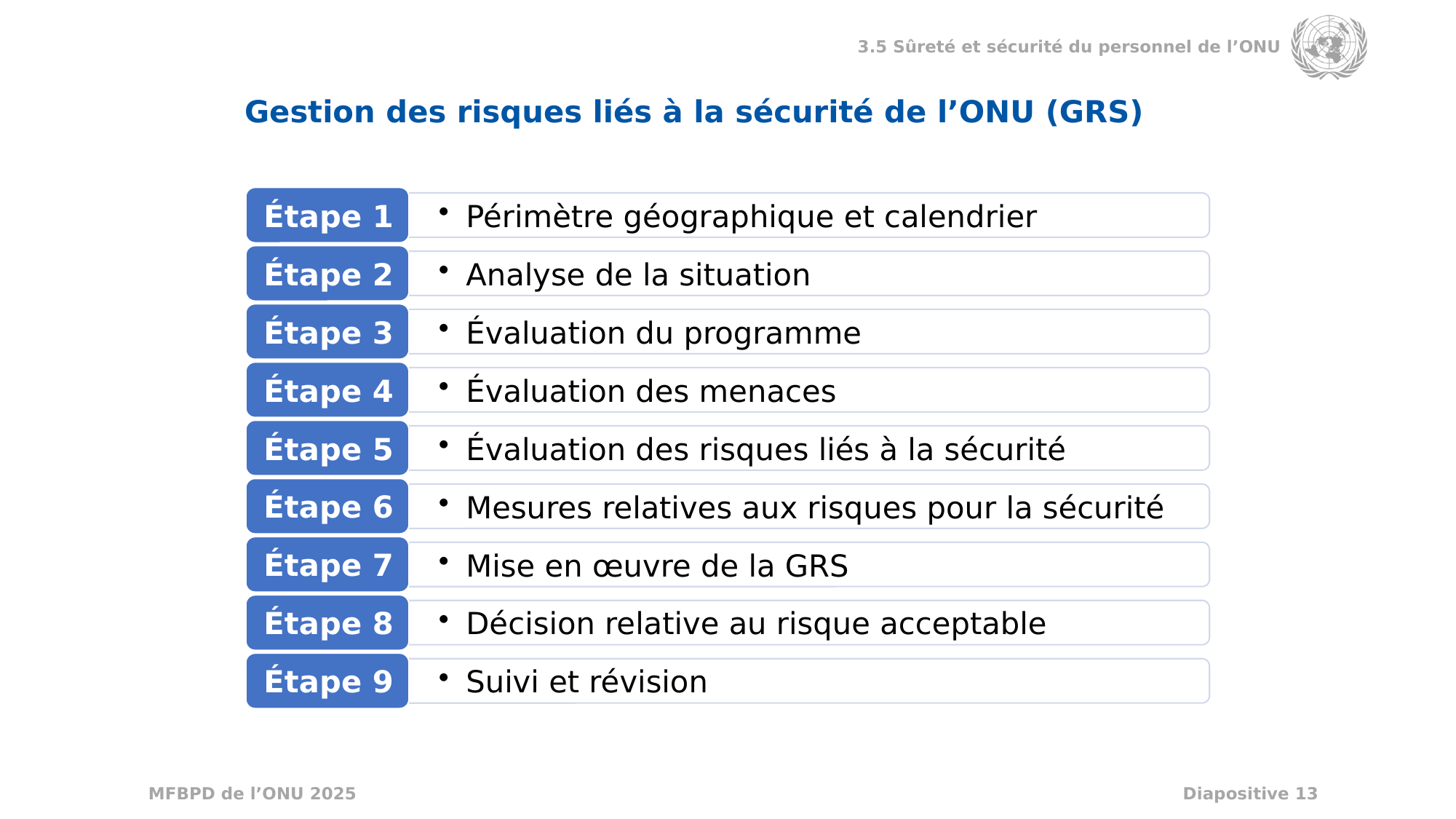

Gestion des risques liés à la sécurité de l’ONU (GRS)
Périmètre géographique et calendrier
Étape 1
Analyse de la situation
Étape 2
Évaluation du programme
Étape 3
Évaluation des menaces
Étape 4
Évaluation des risques liés à la sécurité
Étape 5
Mesures relatives aux risques pour la sécurité
Étape 6
Mise en œuvre de la GRS
Étape 7
Décision relative au risque acceptable
Étape 8
Suivi et révision
Étape 9